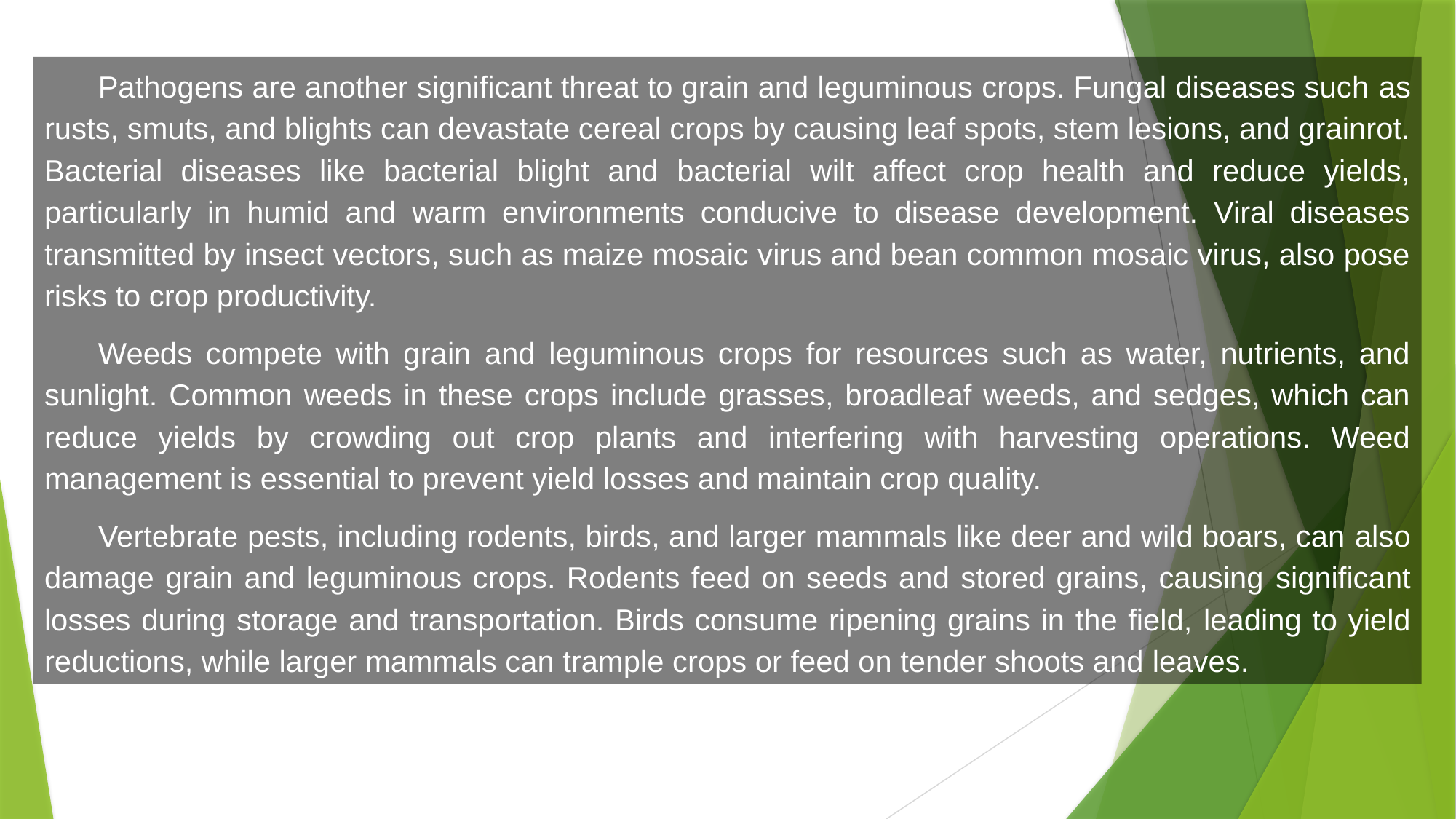

Pathogens are another significant threat to grain and leguminous crops. Fungal diseases such as rusts, smuts, and blights can devastate cereal crops by causing leaf spots, stem lesions, and grainrot. Bacterial diseases like bacterial blight and bacterial wilt affect crop health and reduce yields, particularly in humid and warm environments conducive to disease development. Viral diseases transmitted by insect vectors, such as maize mosaic virus and bean common mosaic virus, also pose risks to crop productivity.
Weeds compete with grain and leguminous crops for resources such as water, nutrients, and sunlight. Common weeds in these crops include grasses, broadleaf weeds, and sedges, which can reduce yields by crowding out crop plants and interfering with harvesting operations. Weed management is essential to prevent yield losses and maintain crop quality.
Vertebrate pests, including rodents, birds, and larger mammals like deer and wild boars, can also damage grain and leguminous crops. Rodents feed on seeds and stored grains, causing significant losses during storage and transportation. Birds consume ripening grains in the field, leading to yield reductions, while larger mammals can trample crops or feed on tender shoots and leaves.